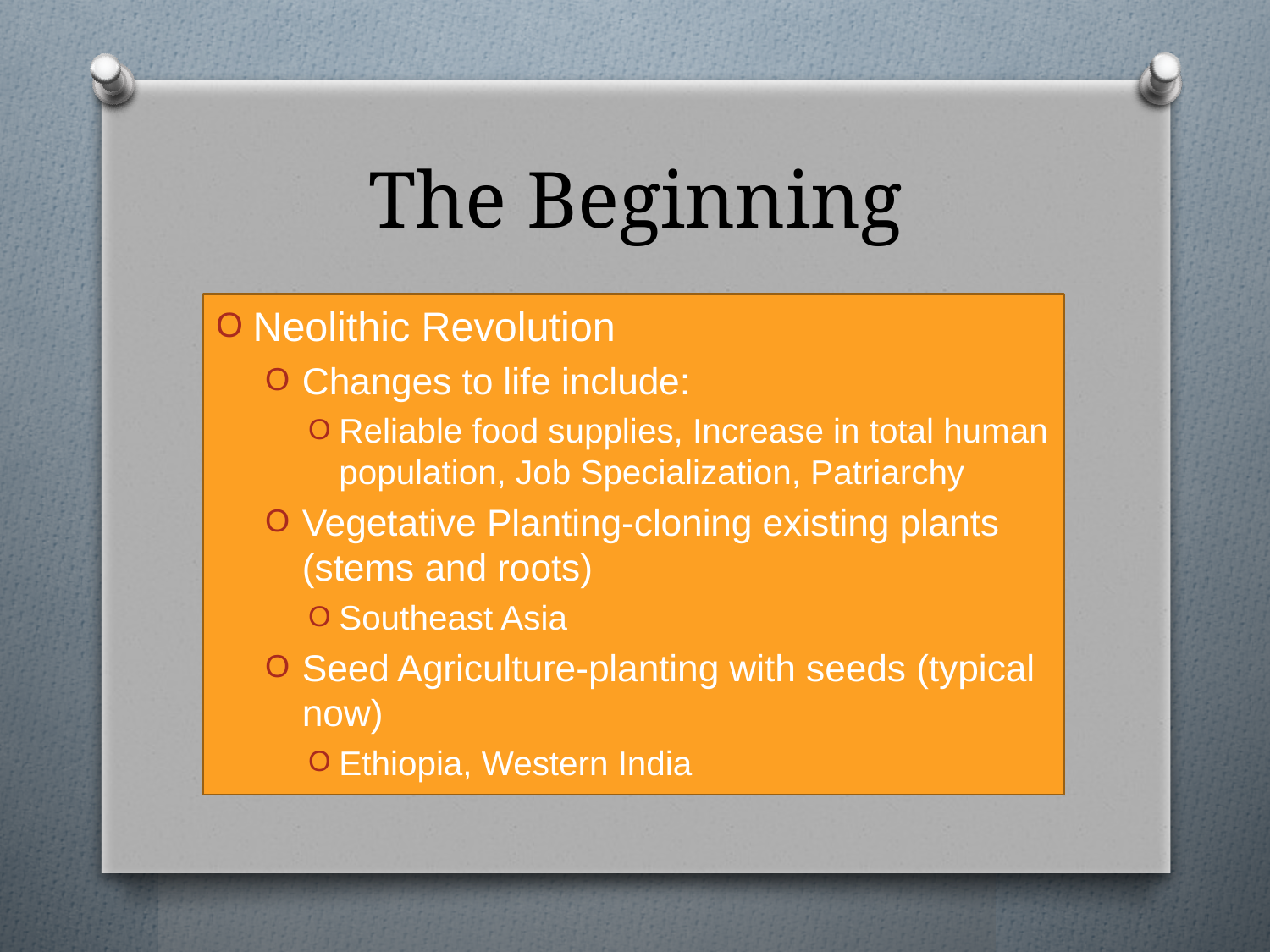

# The Beginning
Neolithic Revolution
Changes to life include:
Reliable food supplies, Increase in total human population, Job Specialization, Patriarchy
Vegetative Planting-cloning existing plants (stems and roots)
Southeast Asia
Seed Agriculture-planting with seeds (typical now)
Ethiopia, Western India